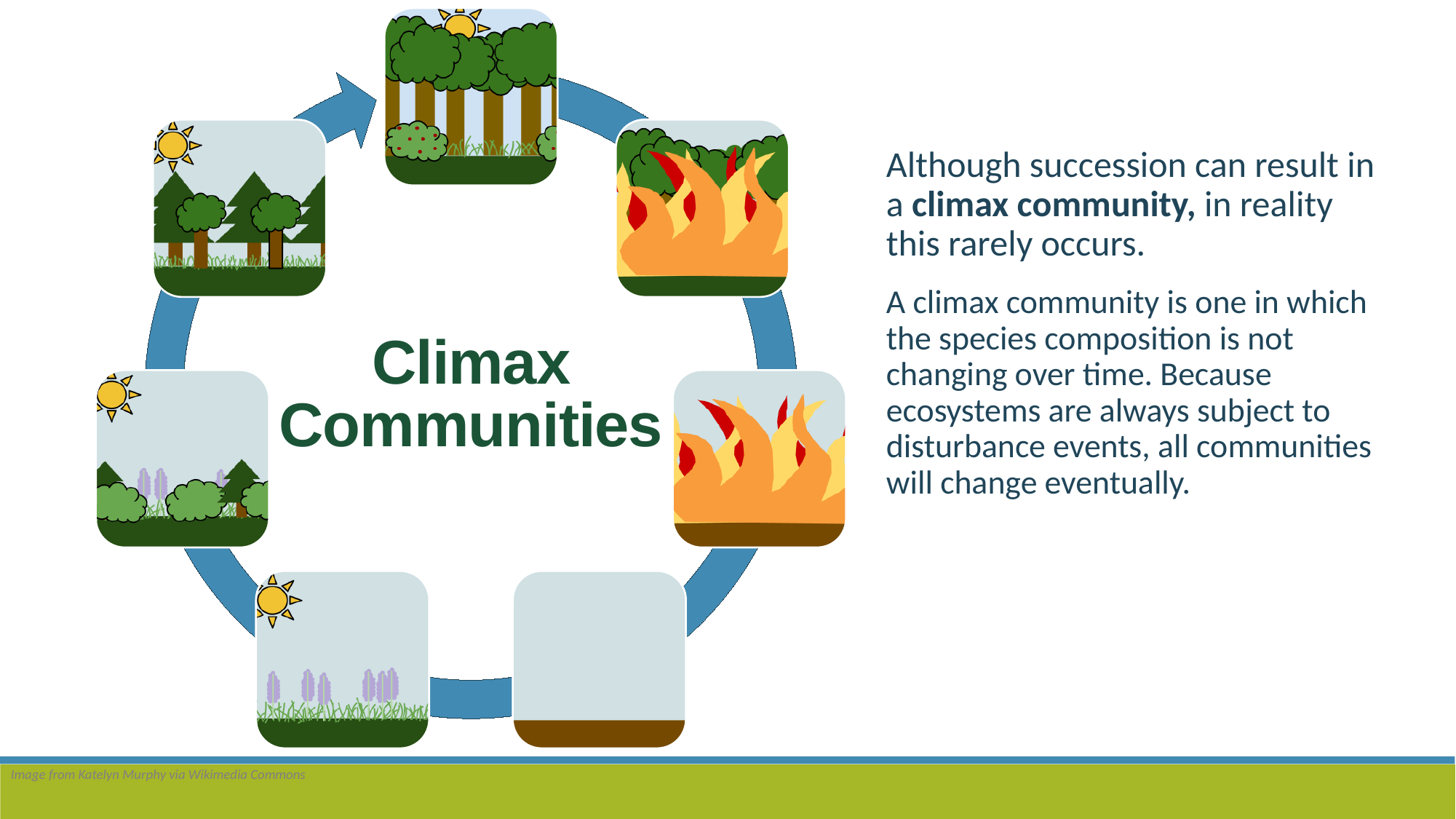

Although succession can result in a climax community, in reality this rarely occurs.
A climax community is one in which the species composition is not changing over time. Because ecosystems are always subject to disturbance events, all communities will change eventually.

Climax Communities
Image from Katelyn Murphy via Wikimedia Commons